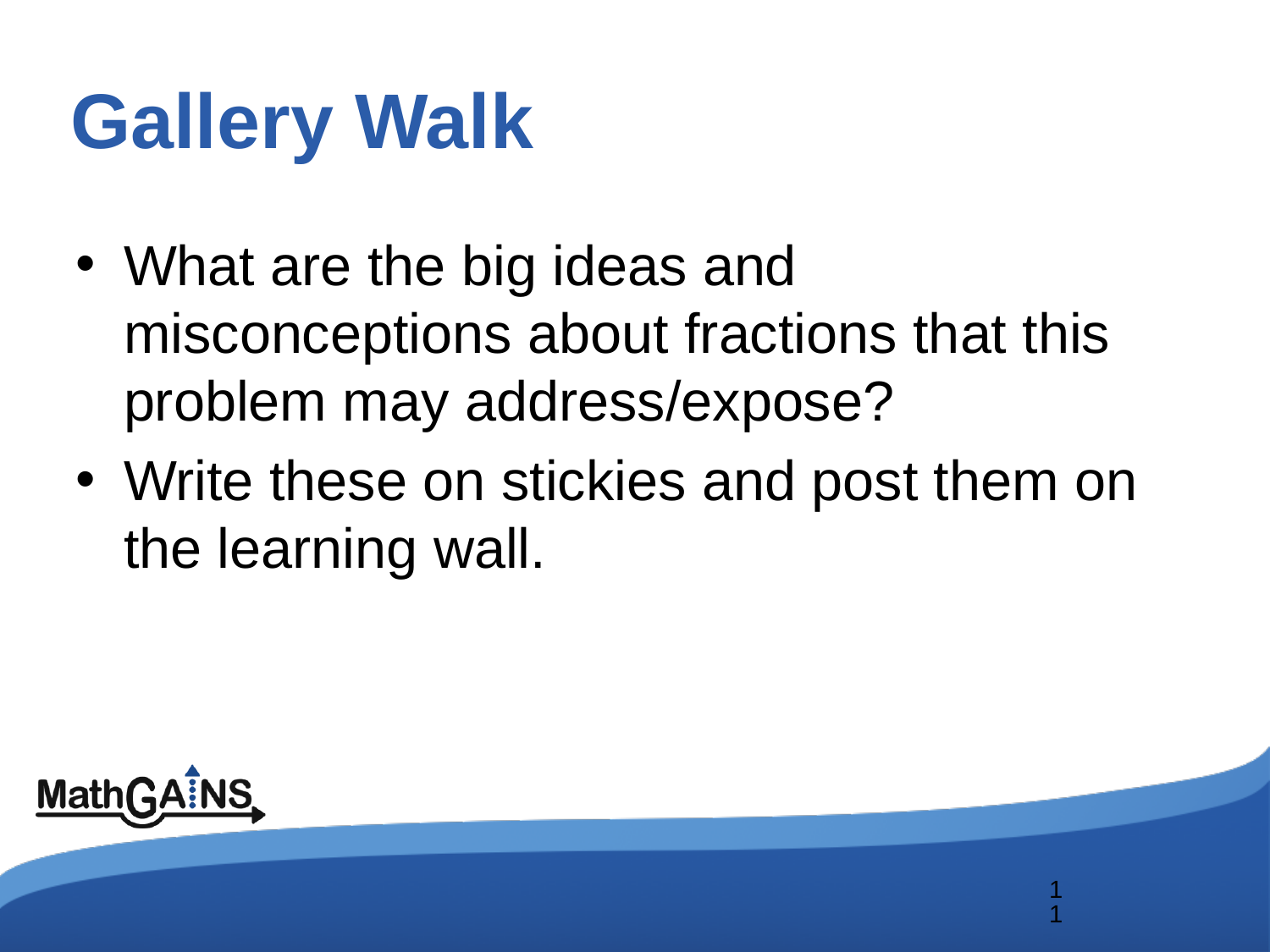

# Gallery Walk
What are the big ideas and misconceptions about fractions that this problem may address/expose?
Write these on stickies and post them on the learning wall.

11